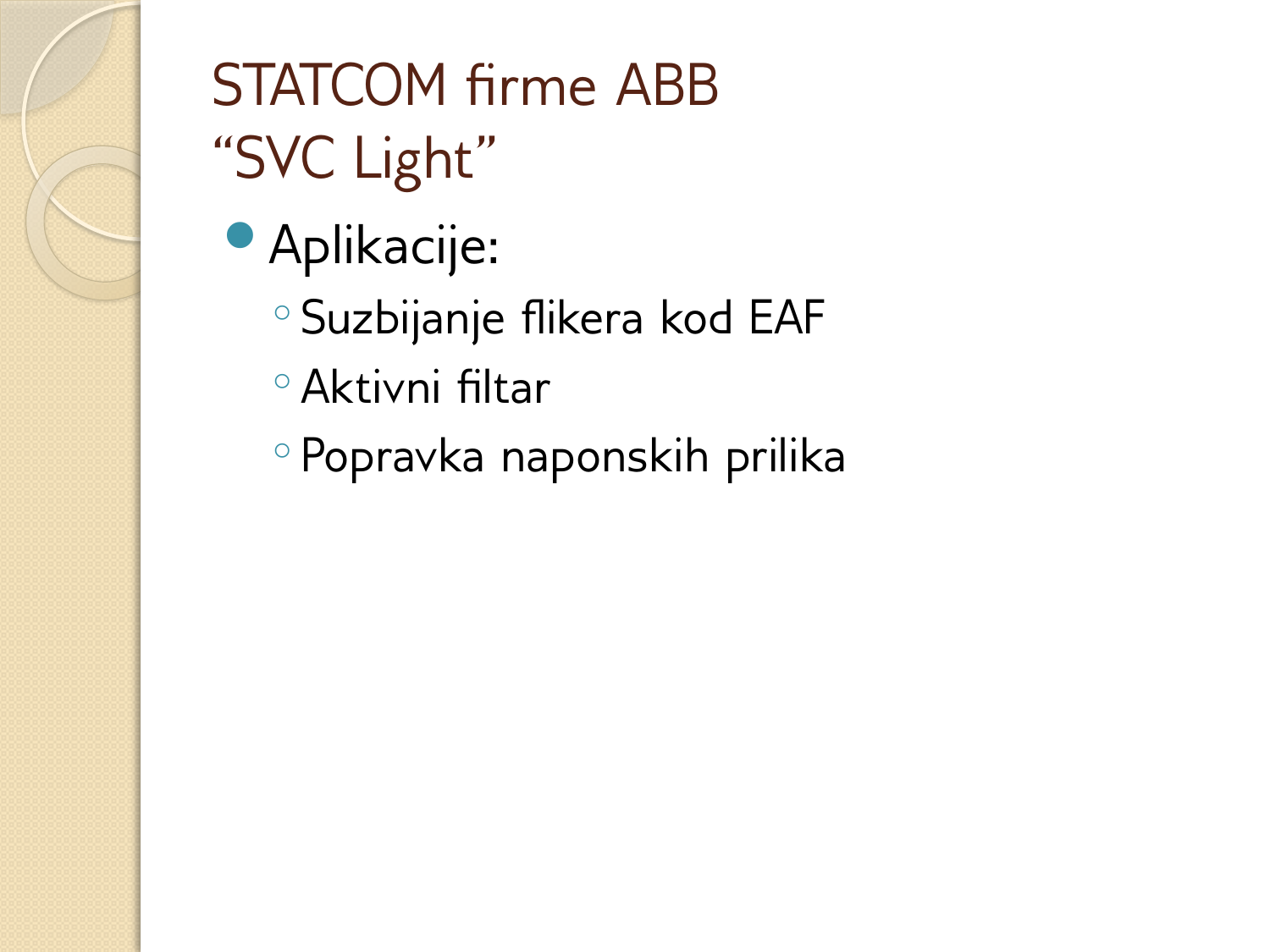

# STATCOM firme ABB “SVC Light”
Aplikacije:
Suzbijanje flikera kod EAF
Aktivni filtar
Popravka naponskih prilika